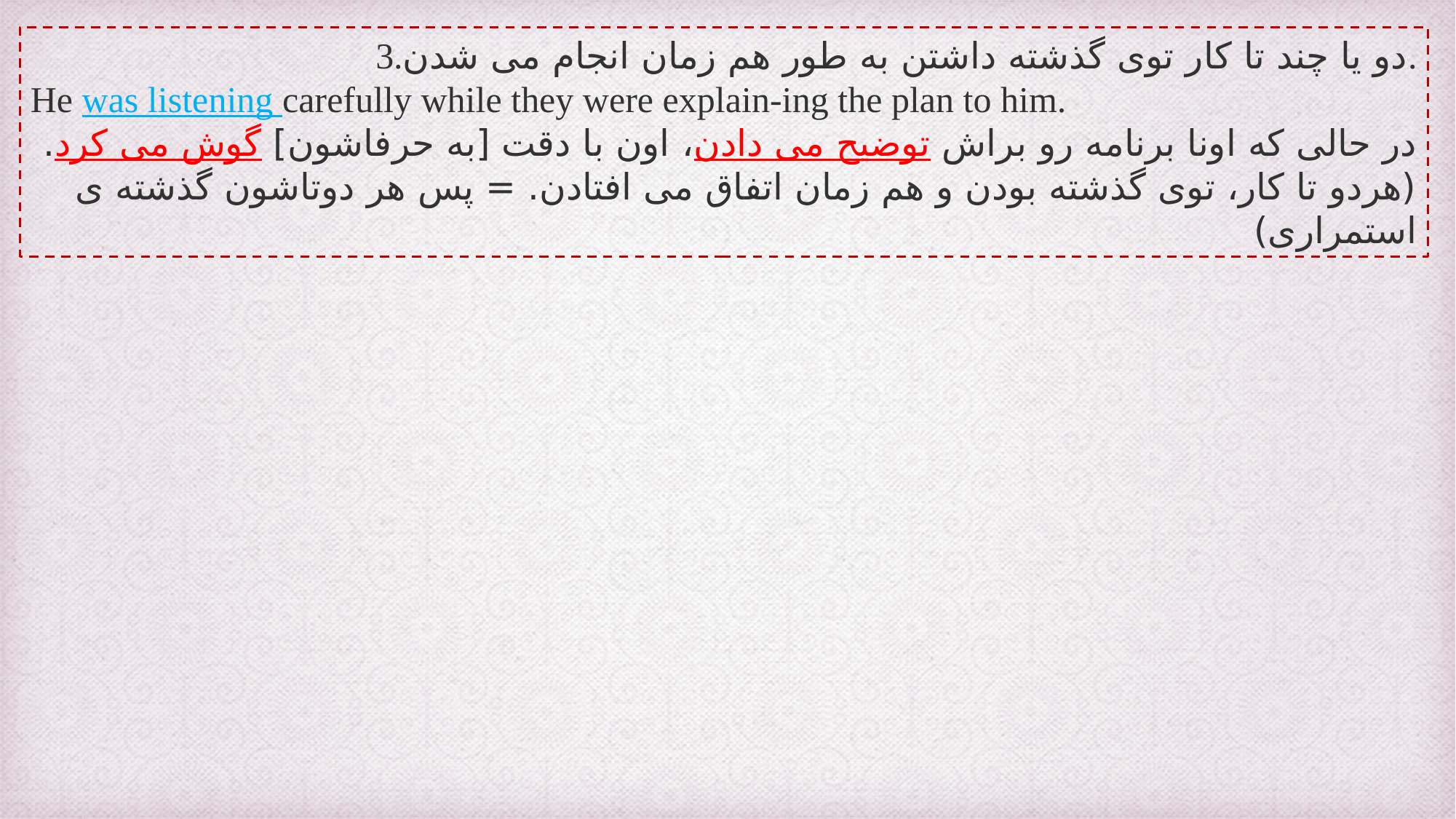

3.دو یا چند تا کار توی گذشته داشتن به طور هم زمان انجام می شدن.
He was listening carefully while they were explain-ing the plan to him.
در حالی که اونا برنامه رو براش توضیح می دادن، اون با دقت [به حرفاشون] گوش می کرد. (هردو تا کار، توی گذشته بودن و هم زمان اتفاق می افتادن. = پس هر دوتاشون گذشته ی استمراری)